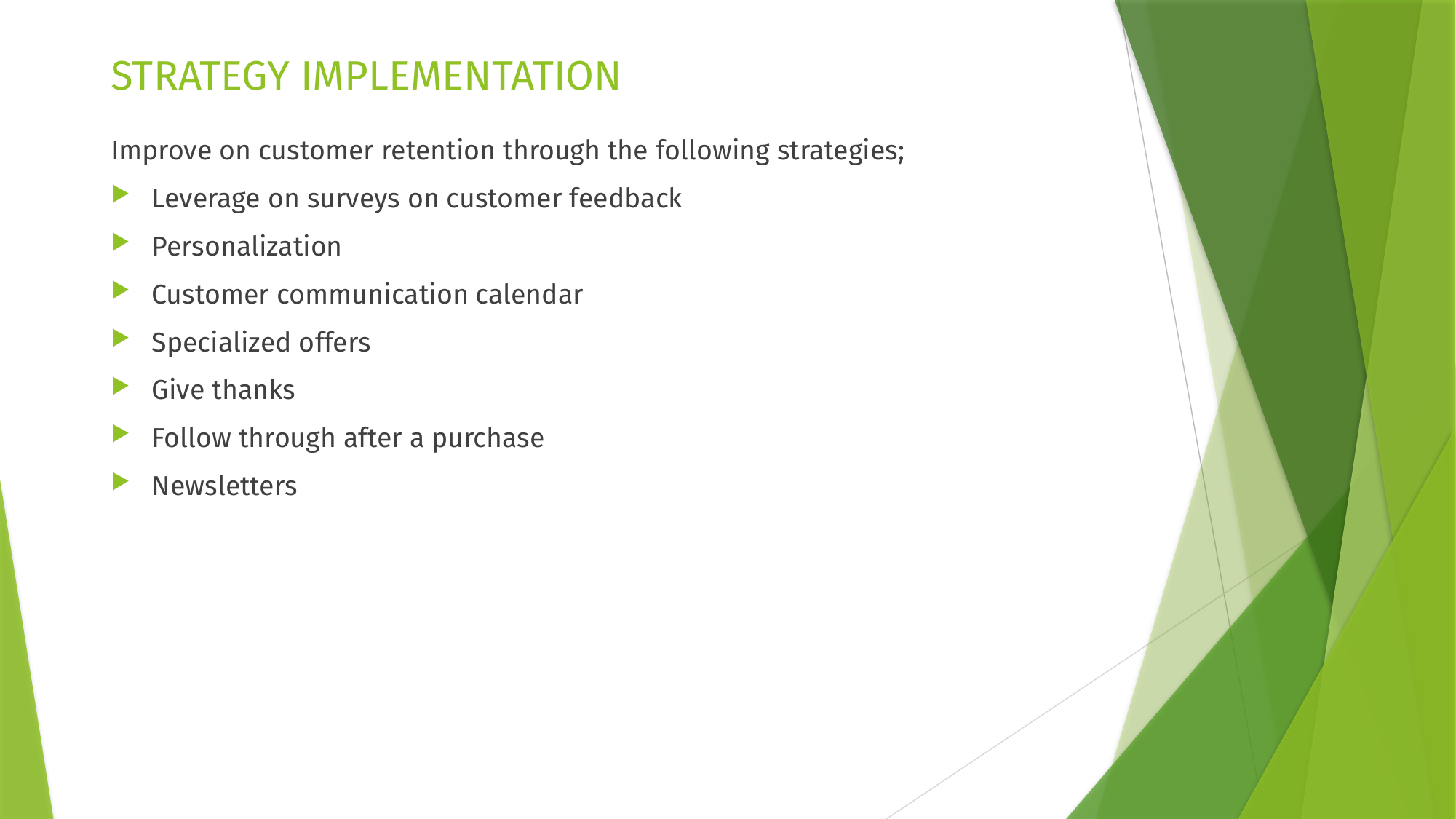

# STRATEGY IMPLEMENTATION
Improve on customer retention through the following strategies;
Leverage on surveys on customer feedback
Personalization
Customer communication calendar
Specialized offers
Give thanks
Follow through after a purchase
Newsletters